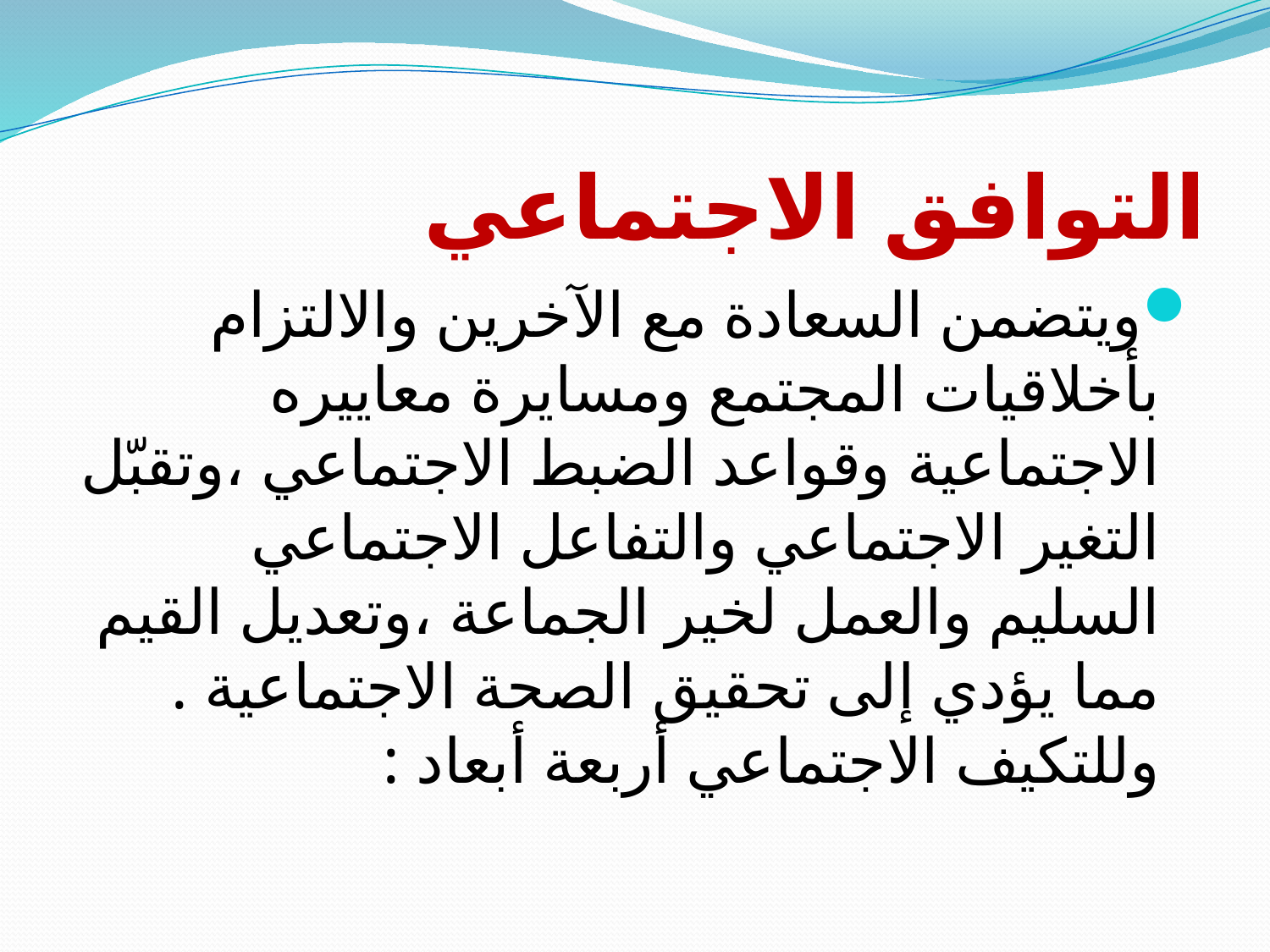

# التوافق الاجتماعي
ويتضمن السعادة مع الآخرين والالتزام بأخلاقيات المجتمع ومسايرة معاييره الاجتماعية وقواعد الضبط الاجتماعي ،وتقبّل التغير الاجتماعي والتفاعل الاجتماعي السليم والعمل لخير الجماعة ،وتعديل القيم مما يؤدي إلى تحقيق الصحة الاجتماعية . وللتكيف الاجتماعي أربعة أبعاد :